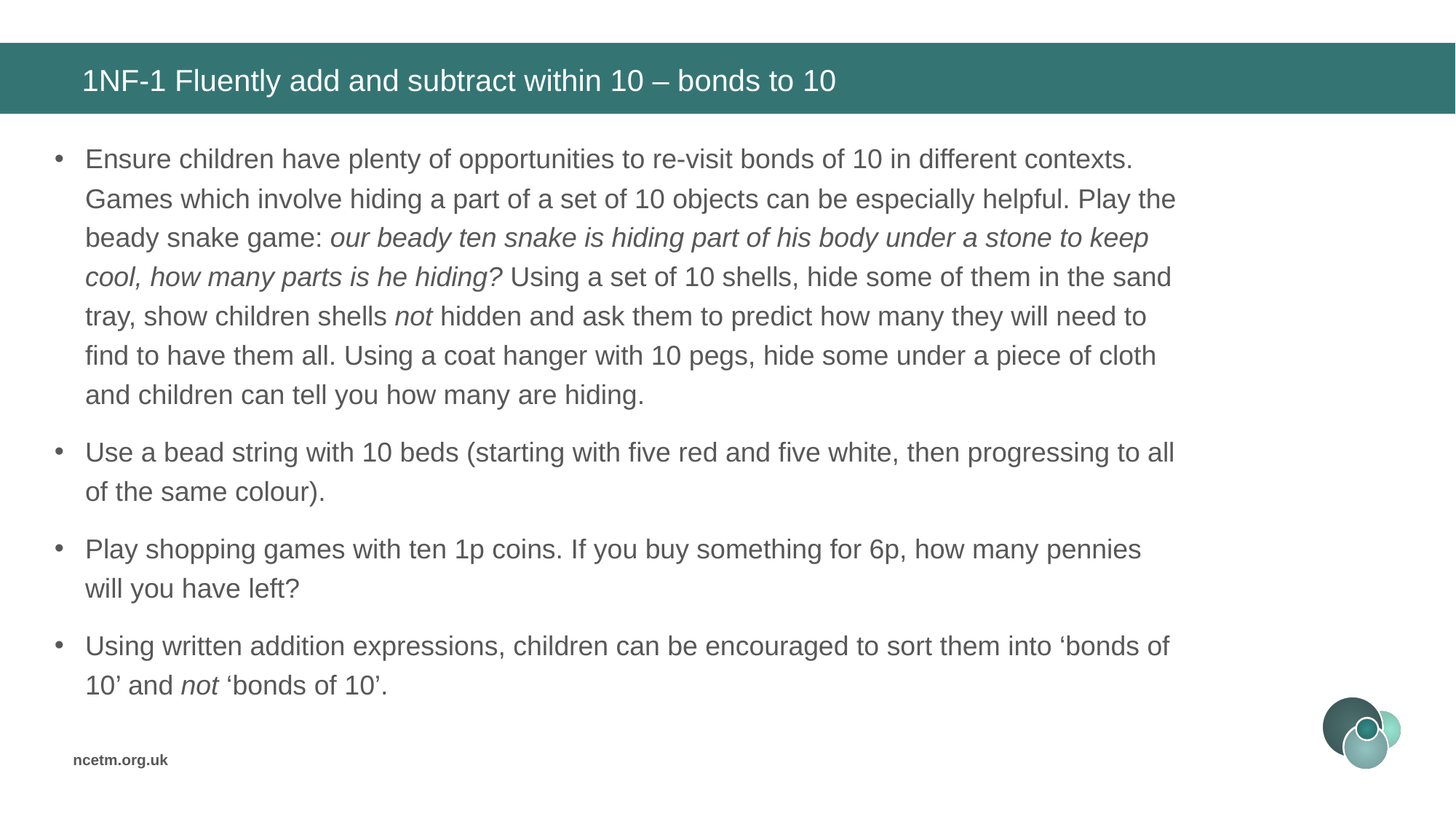

# 1NF-1 Fluently add and subtract within 10 – bonds to 10
Ensure children have plenty of opportunities to re-visit bonds of 10 in different contexts. Games which involve hiding a part of a set of 10 objects can be especially helpful. Play the beady snake game: our beady ten snake is hiding part of his body under a stone to keep cool, how many parts is he hiding? Using a set of 10 shells, hide some of them in the sand tray, show children shells not hidden and ask them to predict how many they will need to find to have them all. Using a coat hanger with 10 pegs, hide some under a piece of cloth and children can tell you how many are hiding.
Use a bead string with 10 beds (starting with five red and five white, then progressing to all of the same colour).
Play shopping games with ten 1p coins. If you buy something for 6p, how many pennies will you have left?
Using written addition expressions, children can be encouraged to sort them into ‘bonds of 10’ and not ‘bonds of 10’.